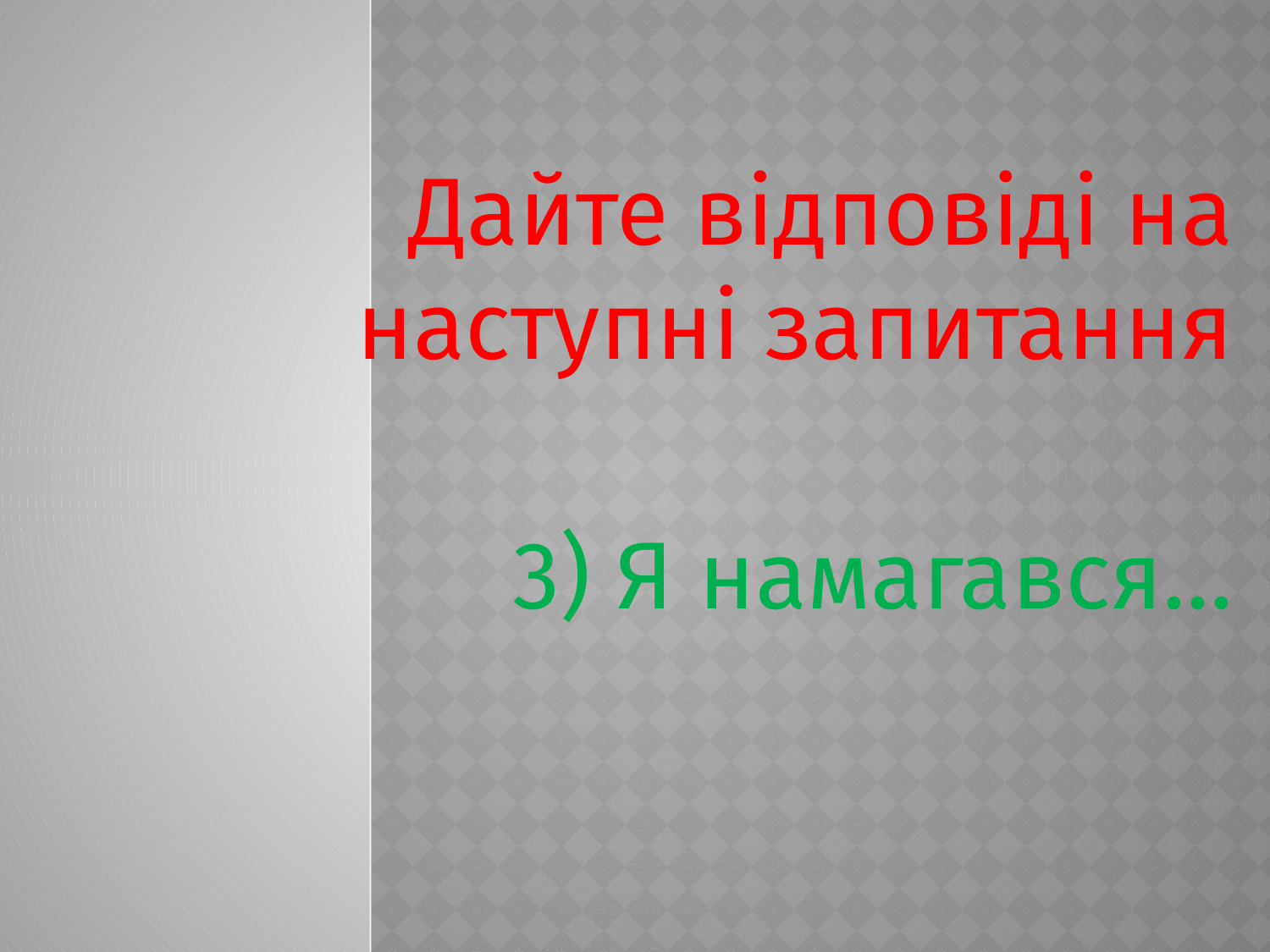

#
Дайте відповіді на наступні запитання
 3) Я намагався…